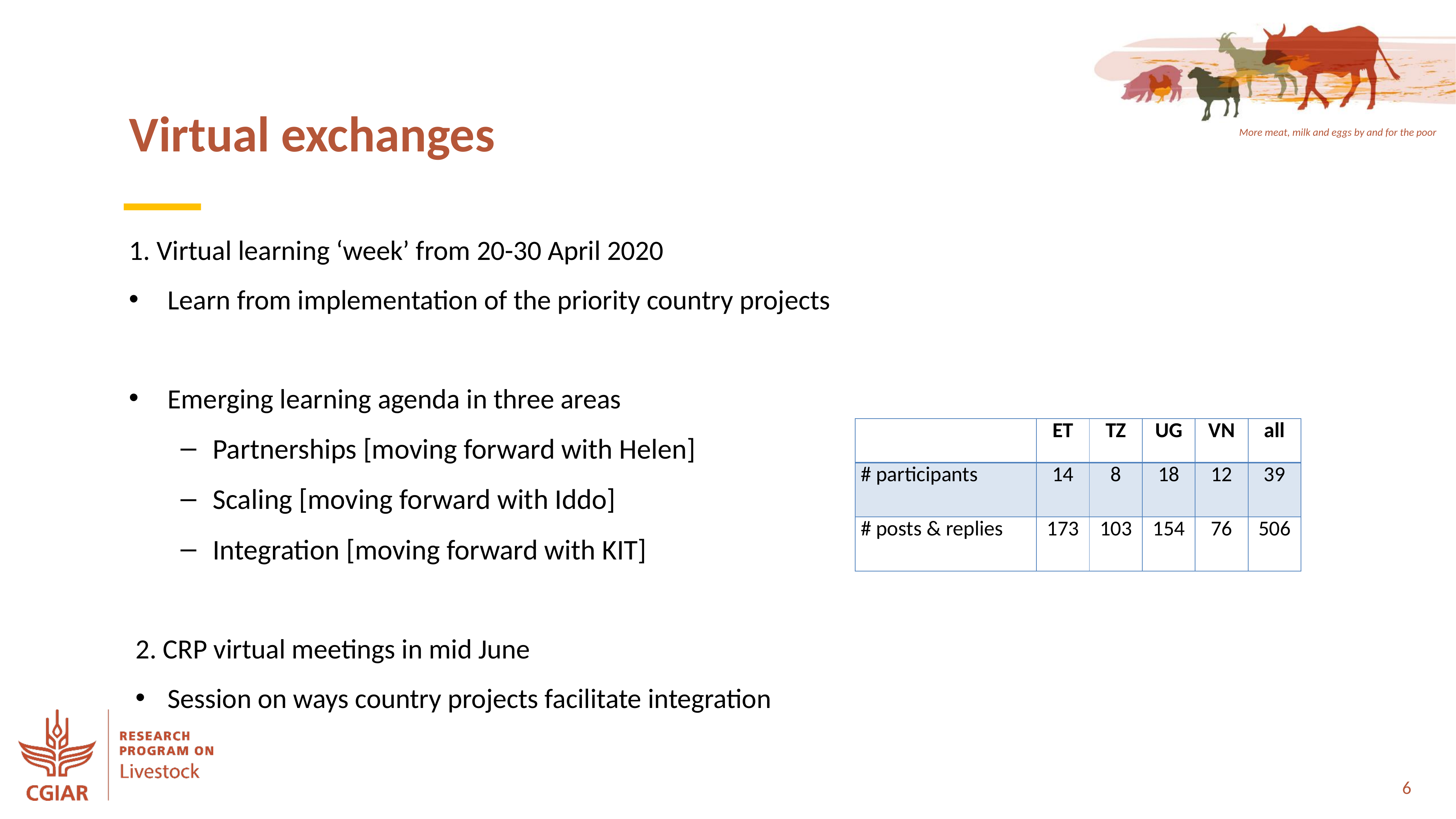

Virtual exchanges
1. Virtual learning ‘week’ from 20-30 April 2020
Learn from implementation of the priority country projects

Emerging learning agenda in three areas
Partnerships [moving forward with Helen]
Scaling [moving forward with Iddo]
Integration [moving forward with KIT]

2. CRP virtual meetings in mid June
Session on ways country projects facilitate integration
|  | ET | TZ | UG | VN | all |
| --- | --- | --- | --- | --- | --- |
| # participants | 14 | 8 | 18 | 12 | 39 |
| # posts & replies | 173 | 103 | 154 | 76 | 506 |